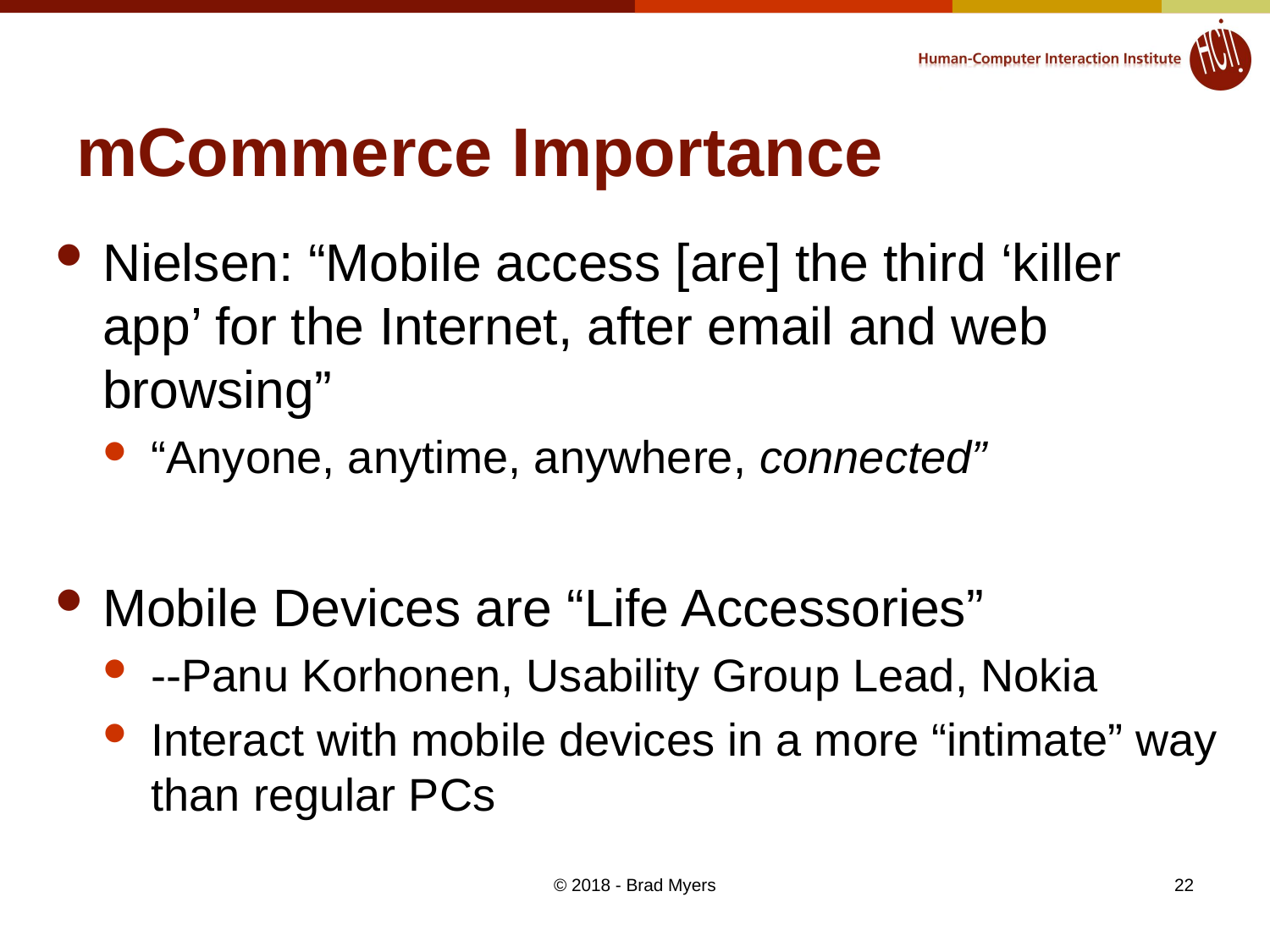

# mCommerce Importance
Nielsen: “Mobile access [are] the third ‘killer app’ for the Internet, after email and web browsing”
“Anyone, anytime, anywhere, connected”

Mobile Devices are “Life Accessories”
--Panu Korhonen, Usability Group Lead, Nokia
Interact with mobile devices in a more “intimate” way than regular PCs
© 2018 - Brad Myers
22